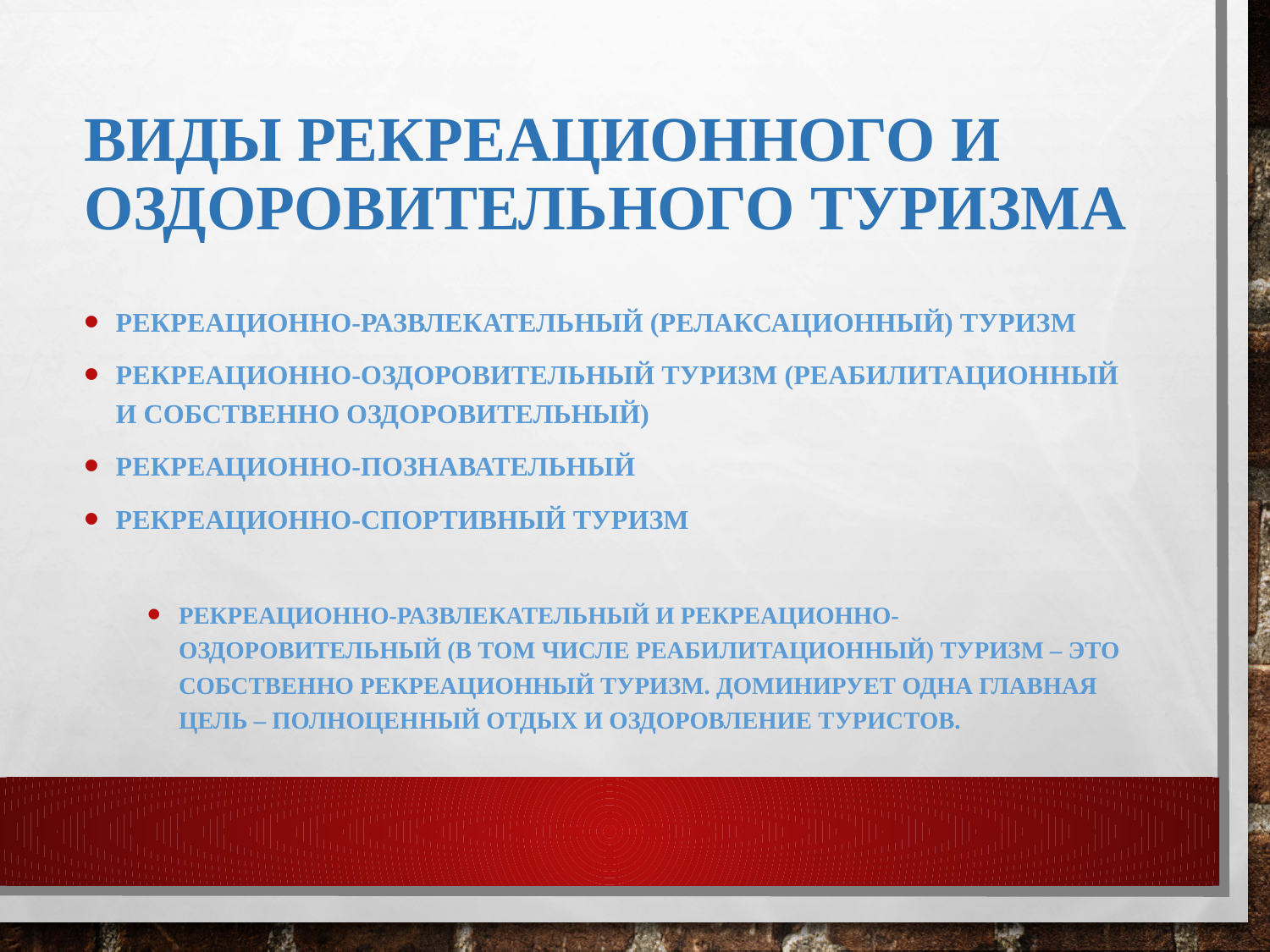

# Виды рекреационного и оздоровительного туризма
рекреационно-развлекательный (релаксационный) туризм
рекреационно-оздоровительный туризм (реабилитационный и собственно оздоровительный)
рекреационно-познавательный
рекреационно-спортивный туризм

Рекреационно-развлекательный и рекреационно-оздоровительный (в том числе реабилитационный) туризм – это собственно рекреационный туризм. Доминирует одна главная цель – полноценный отдых и оздоровление туристов.